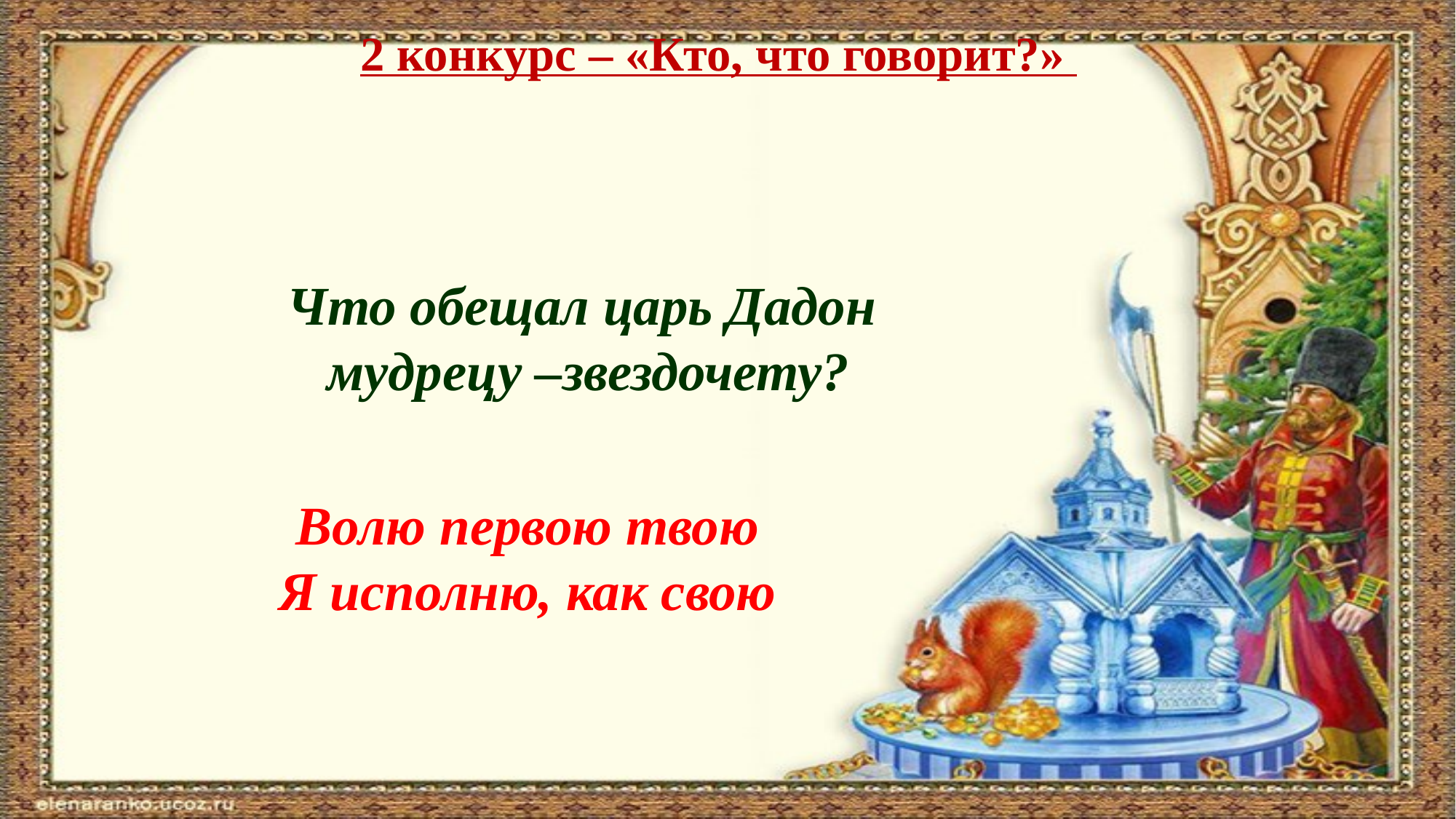

2 конкурс – «Кто, что говорит?»
Что обещал царь Дадон
мудрецу –звездочету?
Волю первою твою
Я исполню, как свою